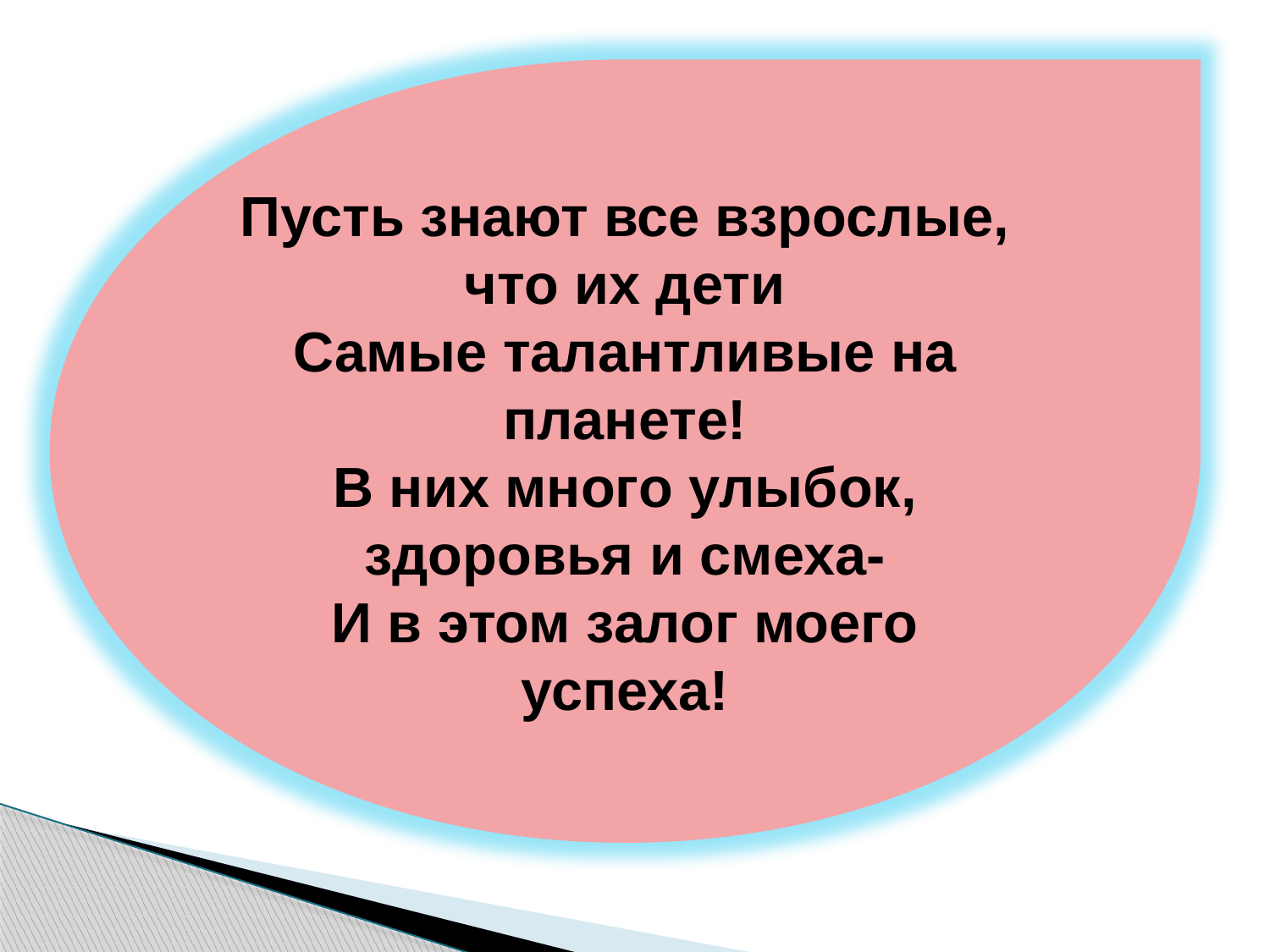

Пусть знают все взрослые, что их дети
Самые талантливые на планете!
В них много улыбок, здоровья и смеха-
И в этом залог моего успеха!